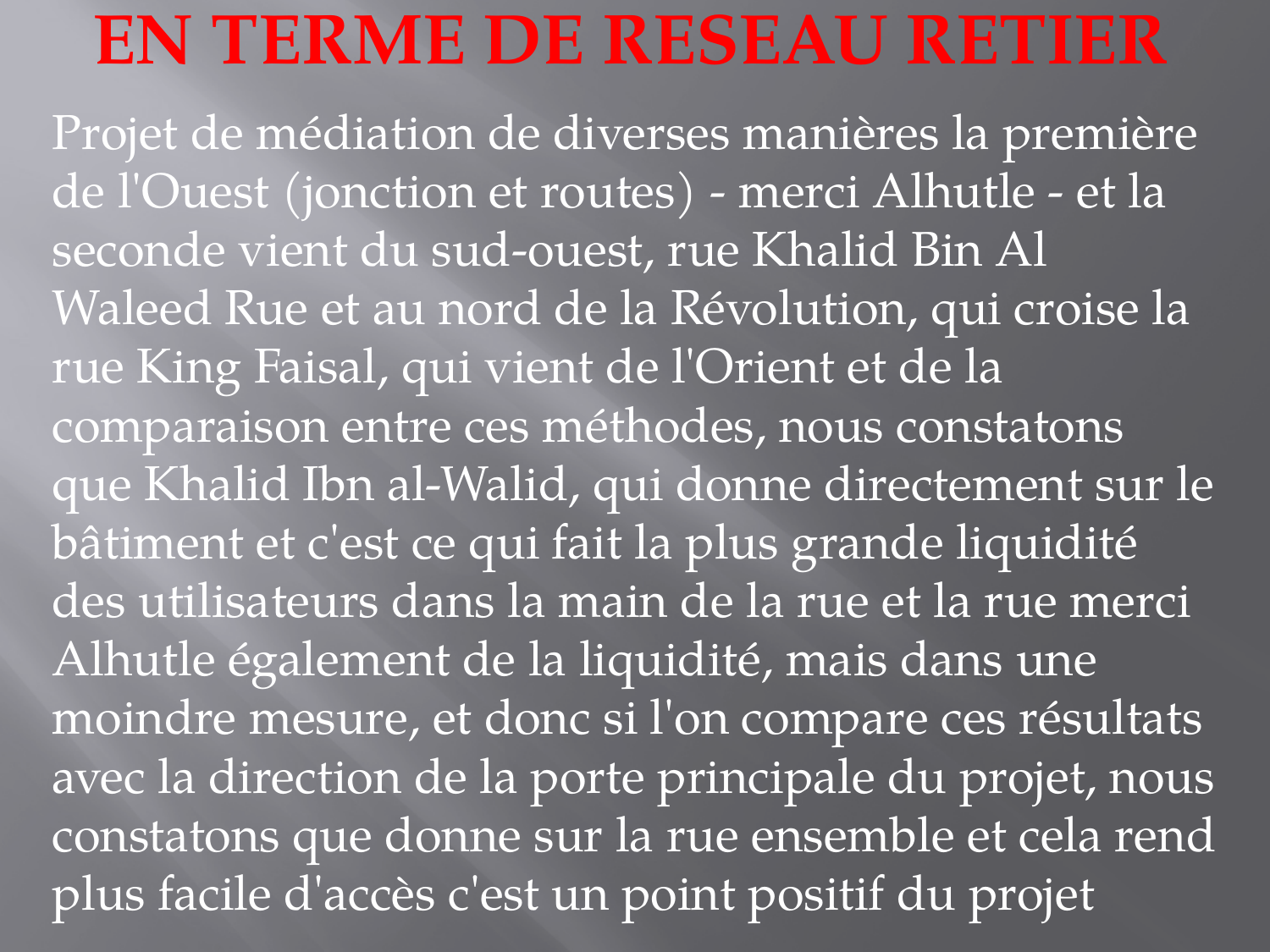

Projet de médiation de diverses manières la première de l'Ouest (jonction et routes) - merci Alhutle - et la seconde vient du sud-ouest, rue Khalid Bin Al Waleed Rue et au nord de la Révolution, qui croise la rue King Faisal, qui vient de l'Orient et de la comparaison entre ces méthodes, nous constatons que Khalid Ibn al-Walid, qui donne directement sur le bâtiment et c'est ce qui fait la plus grande liquidité des utilisateurs dans la main de la rue et la rue merci Alhutle également de la liquidité, mais dans une moindre mesure, et donc si l'on compare ces résultats avec la direction de la porte principale du projet, nous constatons que donne sur la rue ensemble et cela rend plus facile d'accès c'est un point positif du projet
En terme de reseau retier